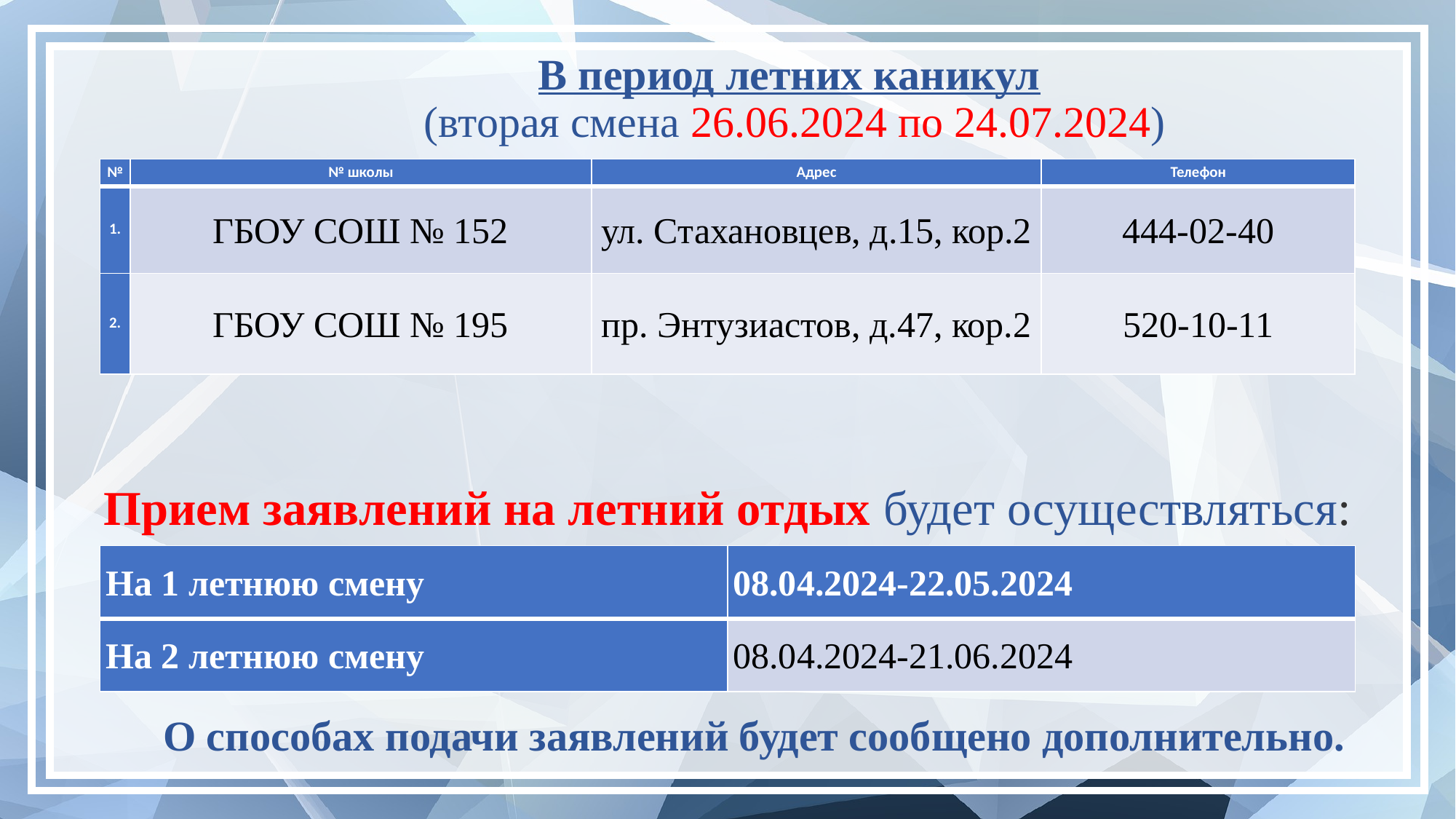

# В период летних каникул  (вторая смена 26.06.2024 по 24.07.2024)
| № | № школы | Адрес | Телефон |
| --- | --- | --- | --- |
| 1. | ГБОУ СОШ № 152 | ул. Стахановцев, д.15, кор.2 | 444-02-40 |
| 2. | ГБОУ СОШ № 195 | пр. Энтузиастов, д.47, кор.2 | 520-10-11 |
Прием заявлений на летний отдых будет осуществляться:
| На 1 летнюю смену | 08.04.2024-22.05.2024 |
| --- | --- |
| На 2 летнюю смену | 08.04.2024-21.06.2024 |
О способах подачи заявлений будет сообщено дополнительно.